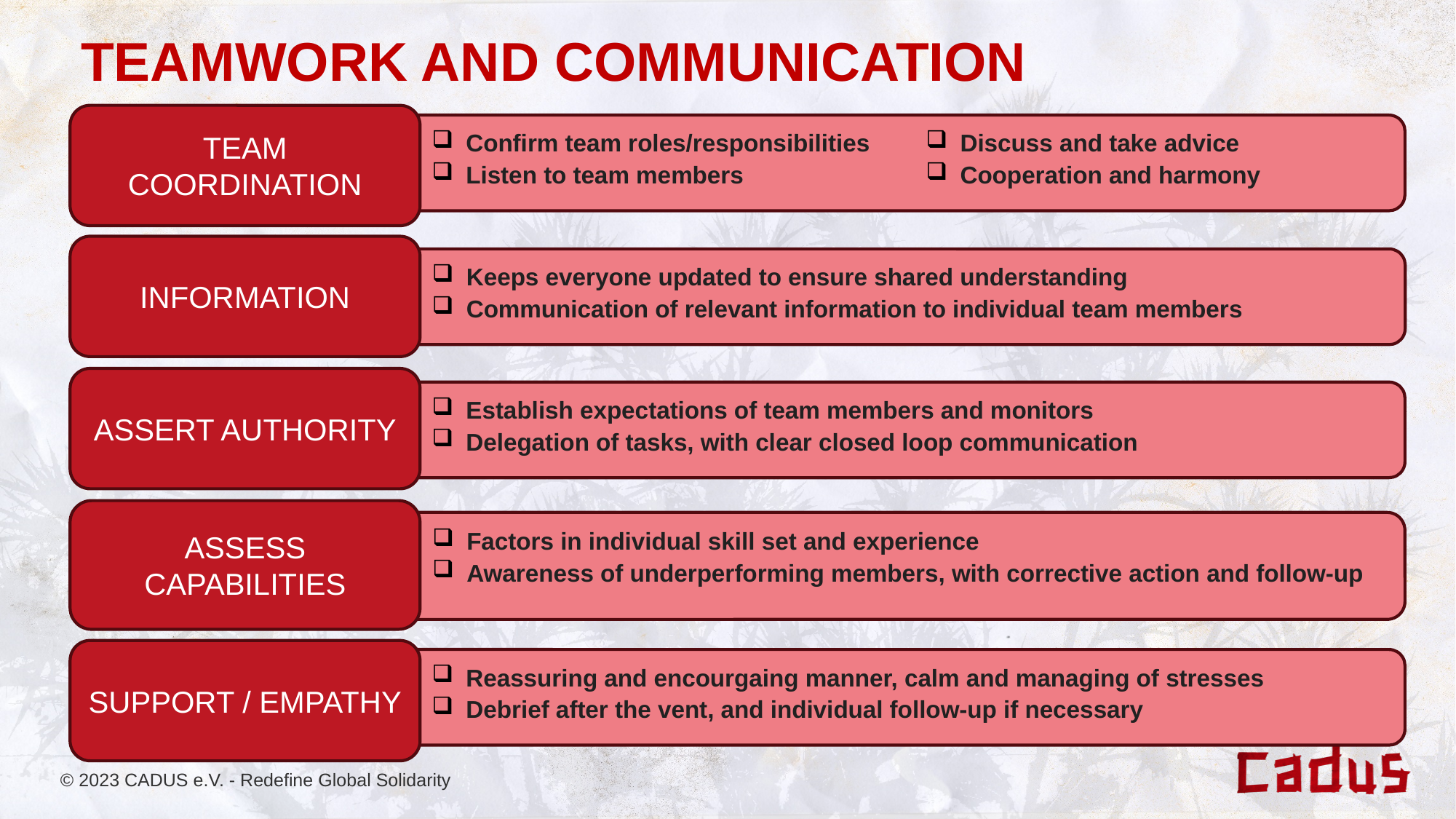

TEAMWORK AND COMMUNICATION
TEAM COORDINATION
Confirm team roles/responsibilities
Listen to team members
Discuss and take advice
Cooperation and harmony
INFORMATION
Keeps everyone updated to ensure shared understanding
Communication of relevant information to individual team members
ASSERT AUTHORITY
Establish expectations of team members and monitors
Delegation of tasks, with clear closed loop communication
ASSESS CAPABILITIES
Factors in individual skill set and experience
Awareness of underperforming members, with corrective action and follow-up
SUPPORT / EMPATHY
Reassuring and encourgaing manner, calm and managing of stresses
Debrief after the vent, and individual follow-up if necessary